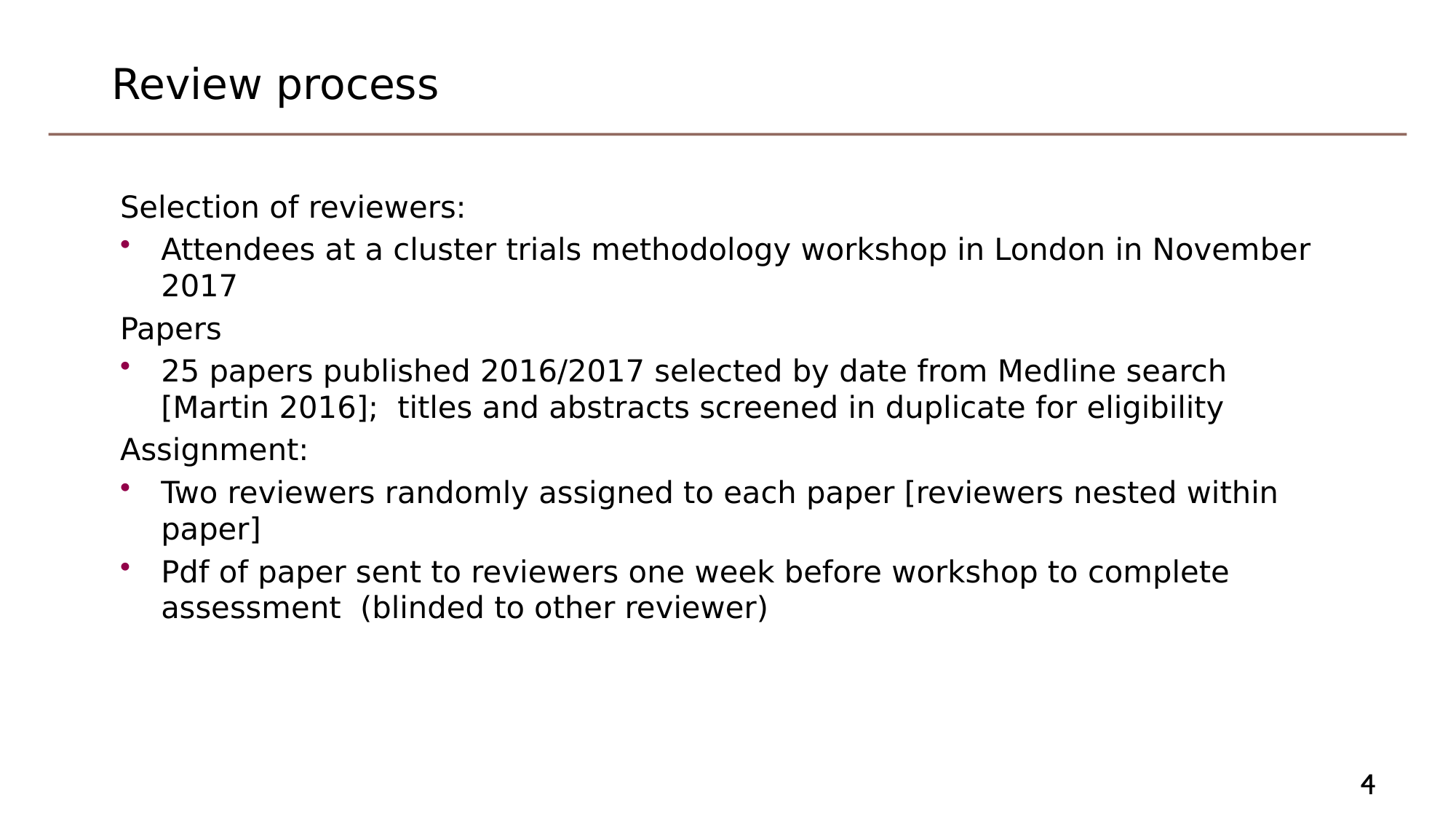

# Review process
Selection of reviewers:
Attendees at a cluster trials methodology workshop in London in November 2017
Papers
25 papers published 2016/2017 selected by date from Medline search [Martin 2016];  titles and abstracts screened in duplicate for eligibility
Assignment:
Two reviewers randomly assigned to each paper [reviewers nested within paper]
Pdf of paper sent to reviewers one week before workshop to complete assessment  (blinded to other reviewer)